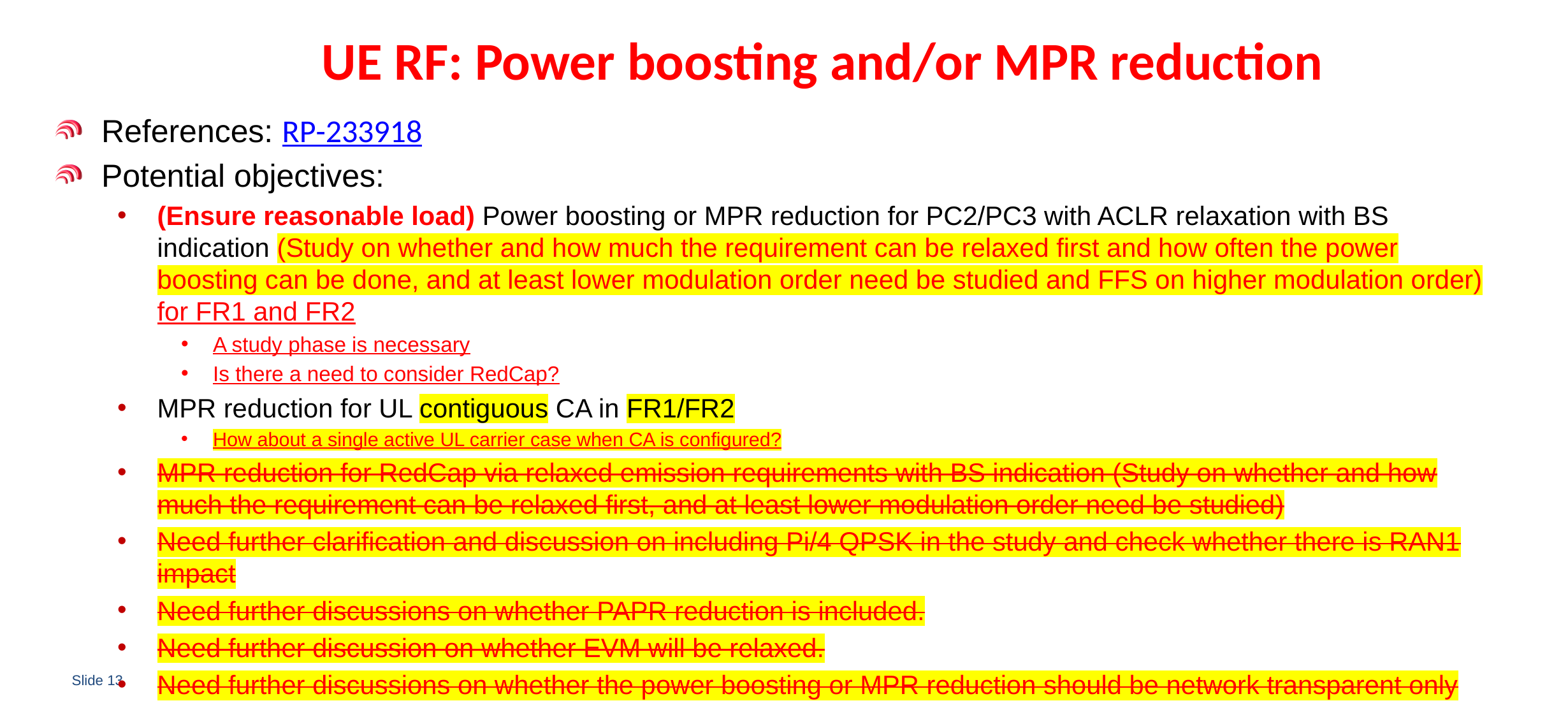

# UE RF: Power boosting and/or MPR reduction
References: RP-233918
Potential objectives:
(Ensure reasonable load) Power boosting or MPR reduction for PC2/PC3 with ACLR relaxation with BS indication (Study on whether and how much the requirement can be relaxed first and how often the power boosting can be done, and at least lower modulation order need be studied and FFS on higher modulation order) for FR1 and FR2
A study phase is necessary
Is there a need to consider RedCap?
MPR reduction for UL contiguous CA in FR1/FR2
How about a single active UL carrier case when CA is configured?
MPR reduction for RedCap via relaxed emission requirements with BS indication (Study on whether and how much the requirement can be relaxed first, and at least lower modulation order need be studied)
Need further clarification and discussion on including Pi/4 QPSK in the study and check whether there is RAN1 impact
Need further discussions on whether PAPR reduction is included.
Need further discussion on whether EVM will be relaxed.
Need further discussions on whether the power boosting or MPR reduction should be network transparent only